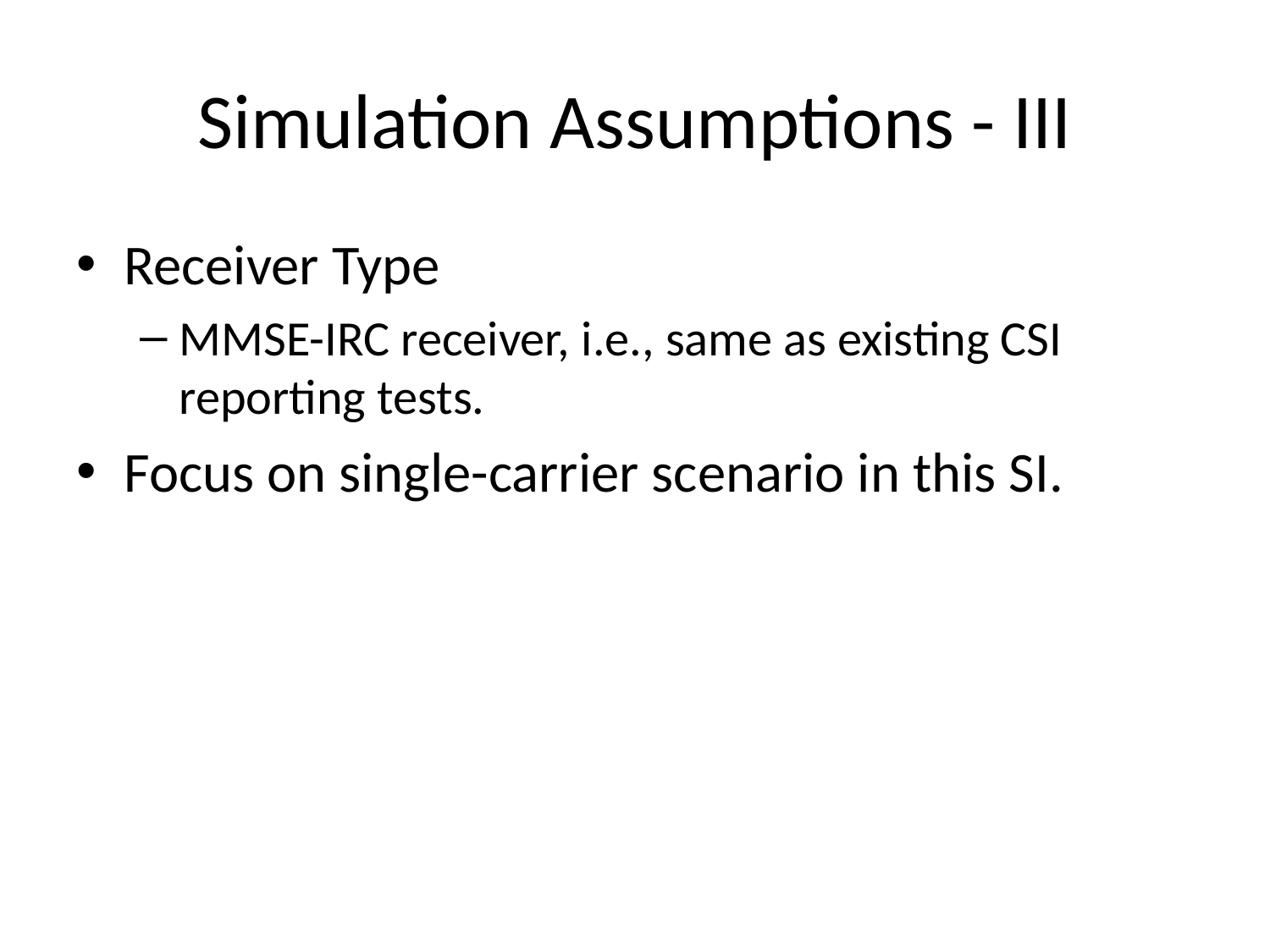

# Simulation Assumptions - III
Receiver Type
MMSE-IRC receiver, i.e., same as existing CSI reporting tests.
Focus on single-carrier scenario in this SI.